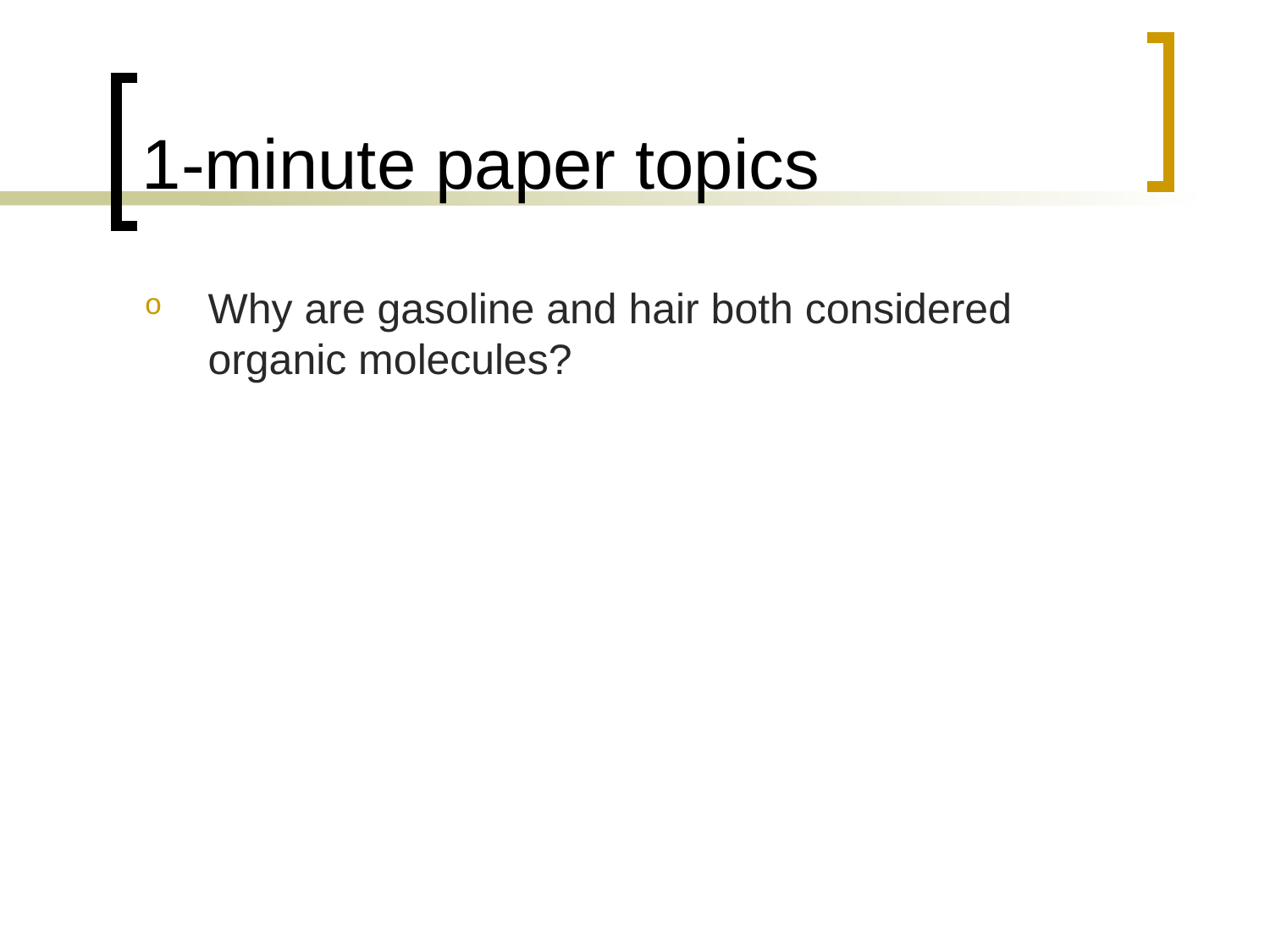

# 1-minute paper topics
Why are gasoline and hair both considered organic molecules?